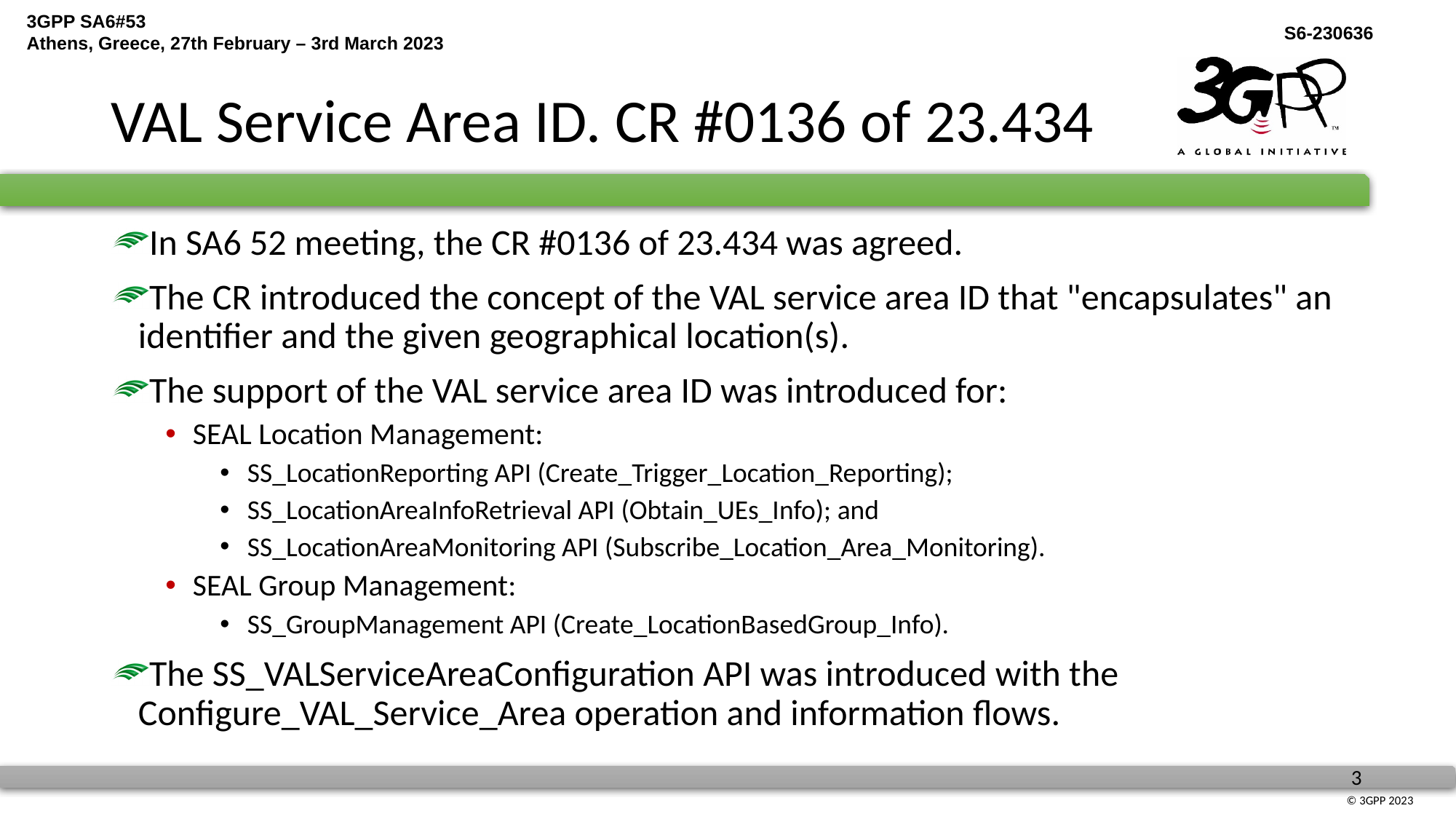

# VAL Service Area ID. CR #0136 of 23.434
In SA6 52 meeting, the CR #0136 of 23.434 was agreed.
The CR introduced the concept of the VAL service area ID that "encapsulates" an identifier and the given geographical location(s).
The support of the VAL service area ID was introduced for:
SEAL Location Management:
SS_LocationReporting API (Create_Trigger_Location_Reporting);
SS_LocationAreaInfoRetrieval API (Obtain_UEs_Info); and
SS_LocationAreaMonitoring API (Subscribe_Location_Area_Monitoring).
SEAL Group Management:
SS_GroupManagement API (Create_LocationBasedGroup_Info).
The SS_VALServiceAreaConfiguration API was introduced with the Configure_VAL_Service_Area operation and information flows.